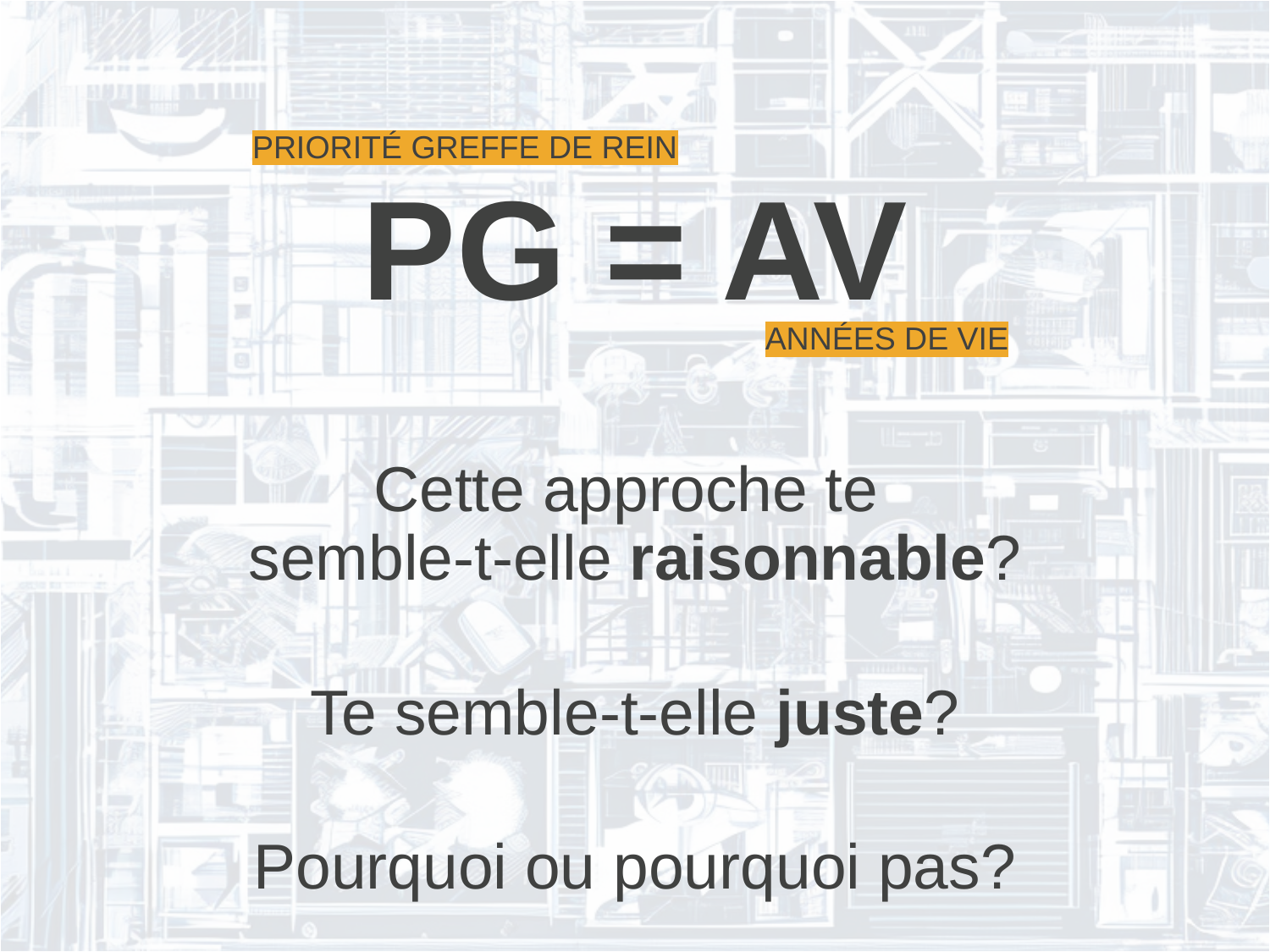

PRIORITÉ GREFFE DE REIN
PG = AV
ANNÉES DE VIE
Cette approche te
semble-t-elle raisonnable?
Te semble-t-elle juste?
Pourquoi ou pourquoi pas?